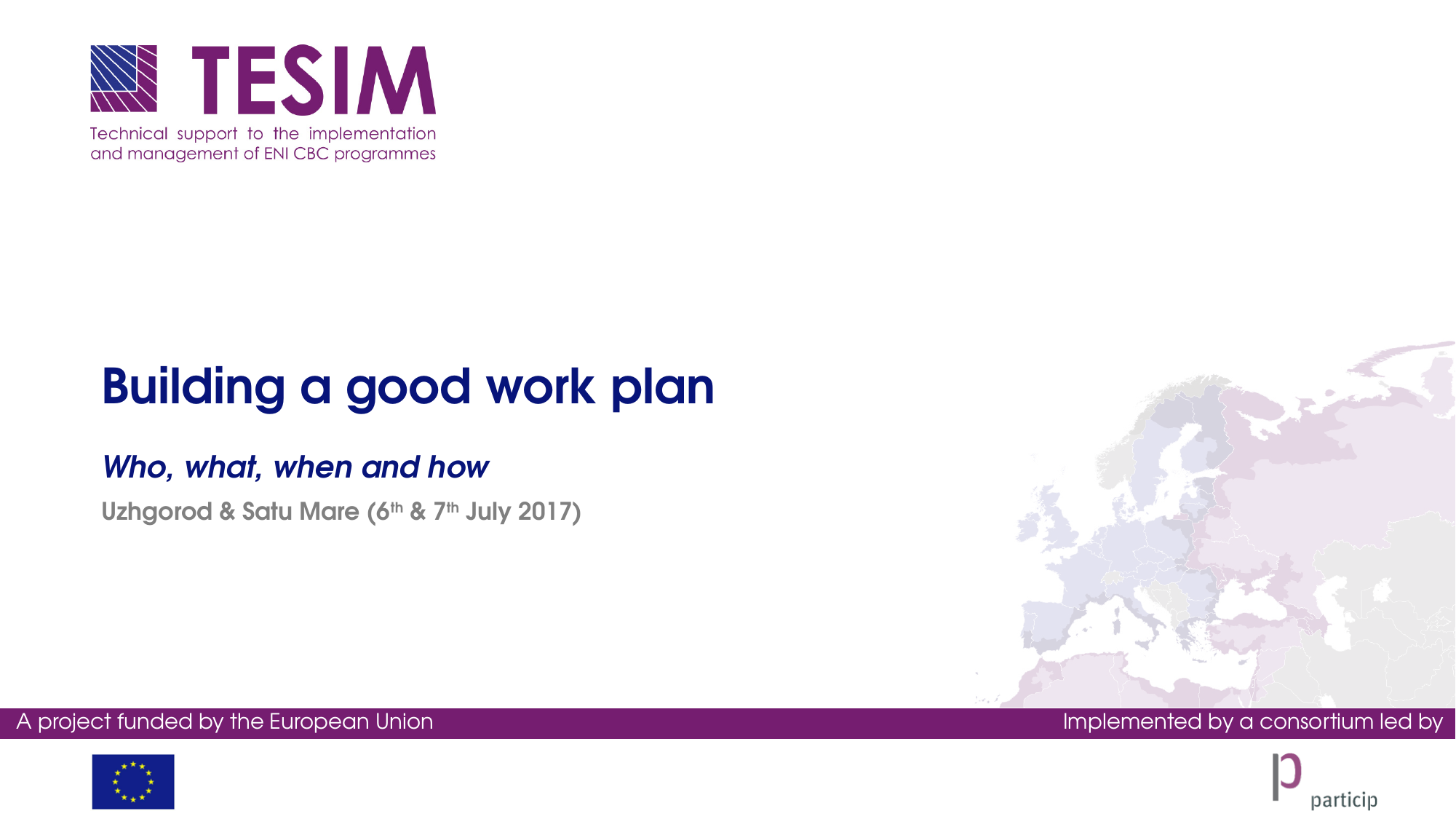

# Building a good work plan
Who, what, when and how
Uzhgorod & Satu Mare (6th & 7th July 2017)